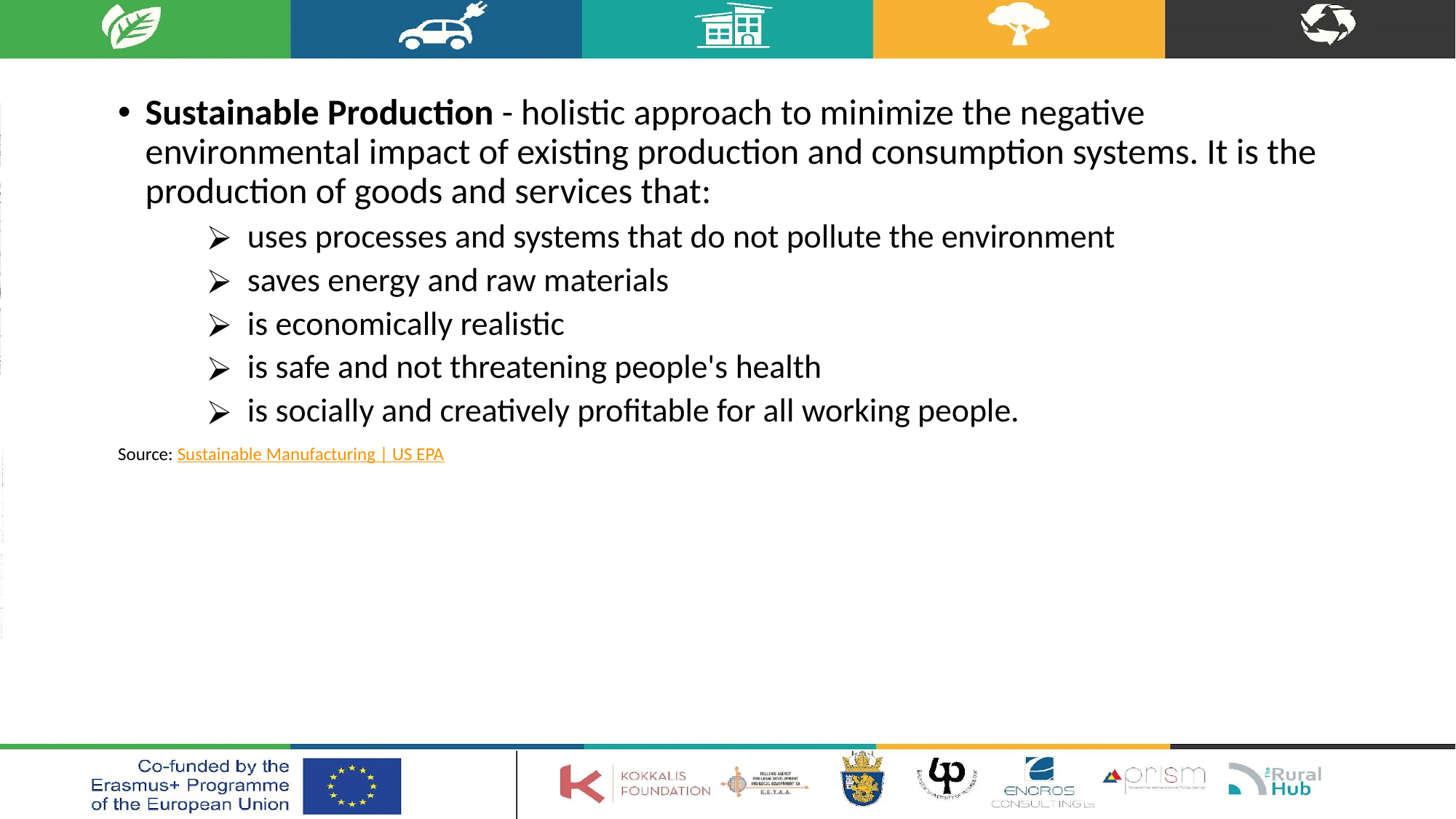

Sustainable Production - holistic approach to minimize the negative environmental impact of existing production and consumption systems. It is the production of goods and services that:
uses processes and systems that do not pollute the environment
saves energy and raw materials
is economically realistic
is safe and not threatening people's health
is socially and creatively profitable for all working people.
Source: Sustainable Manufacturing | US EPA